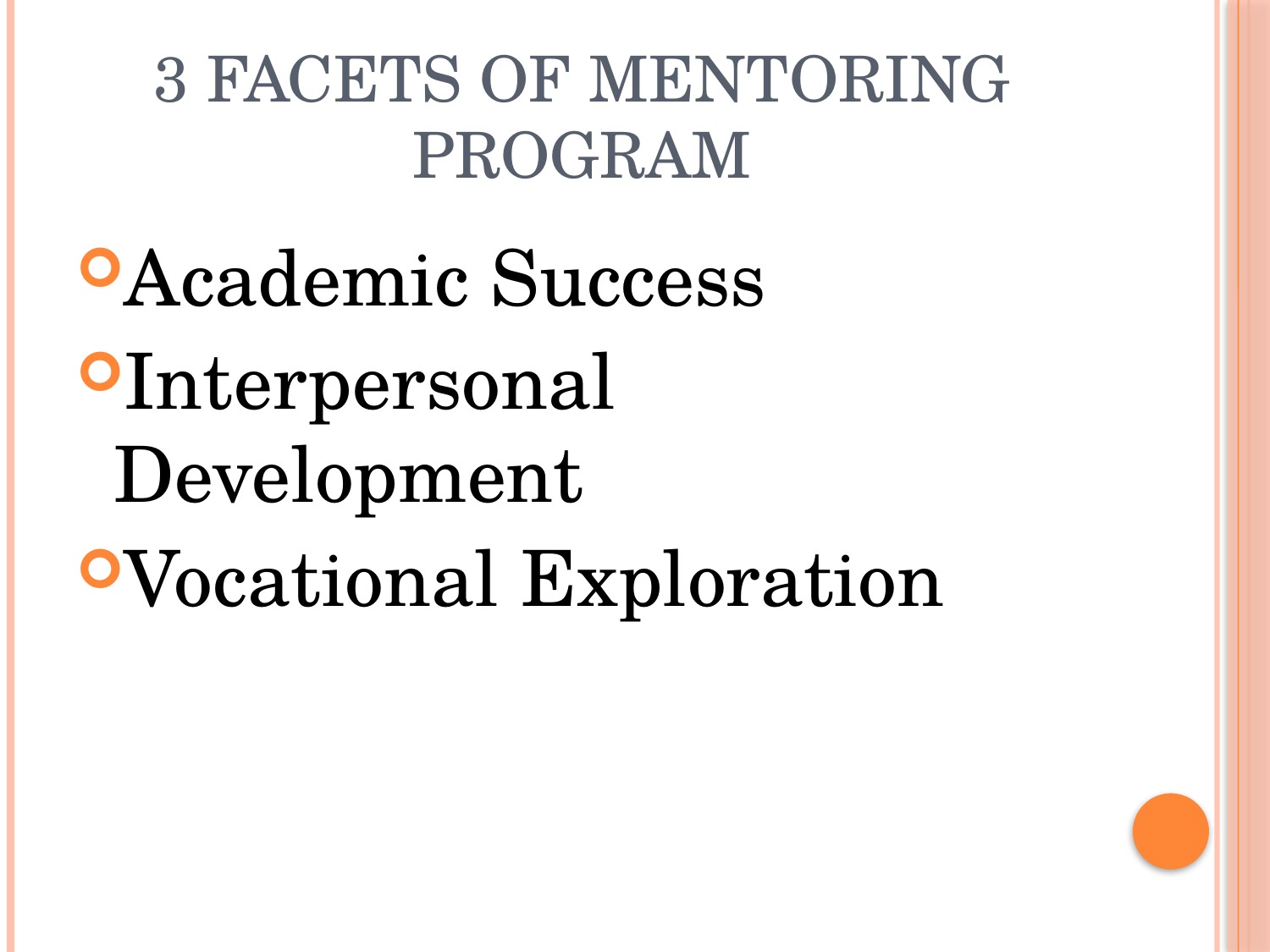

# 3 Facets of Mentoring Program
Academic Success
Interpersonal Development
Vocational Exploration